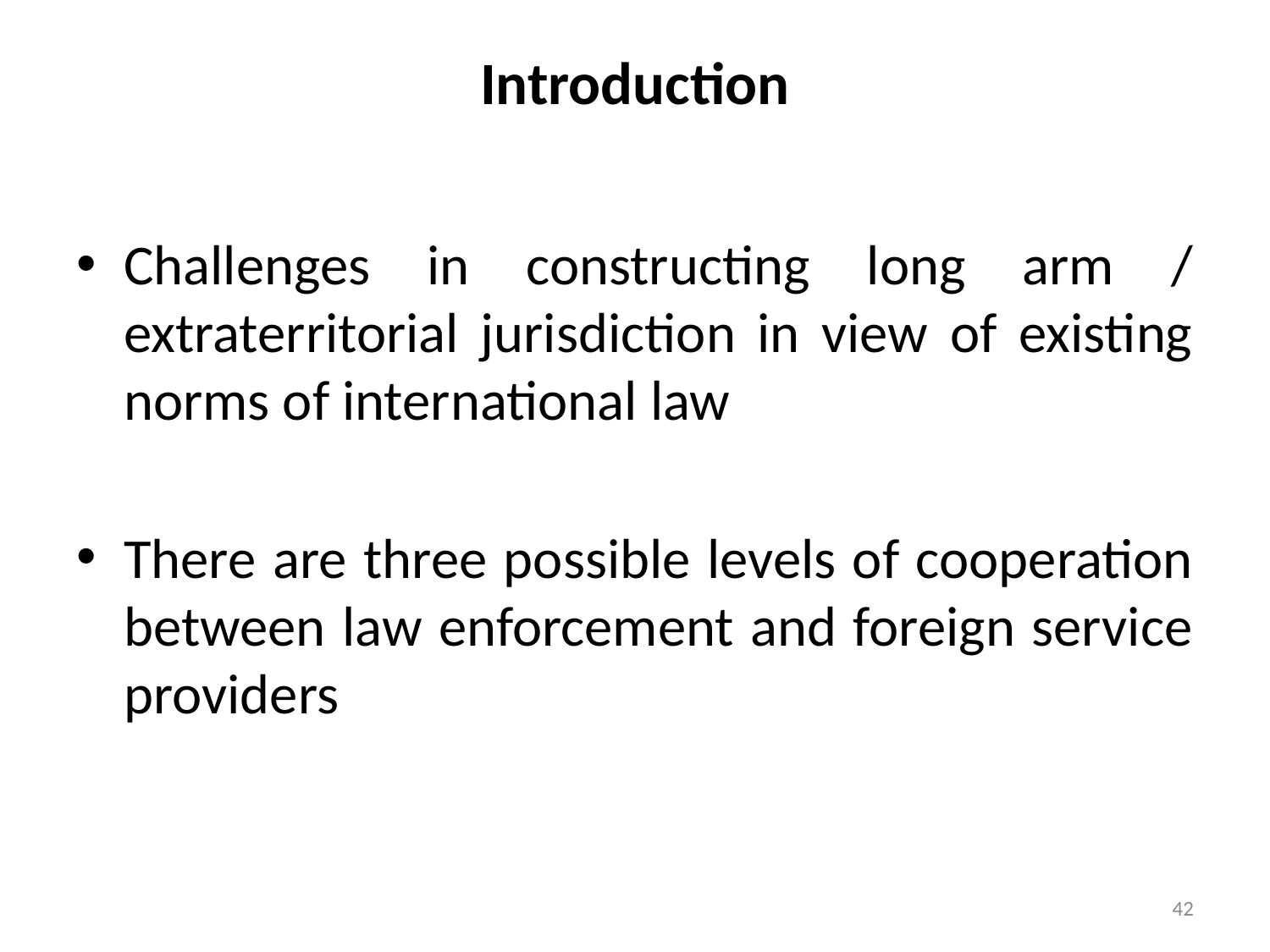

# Introduction
Challenges in constructing long arm / extraterritorial jurisdiction in view of existing norms of international law

There are three possible levels of cooperation between law enforcement and foreign service providers

42